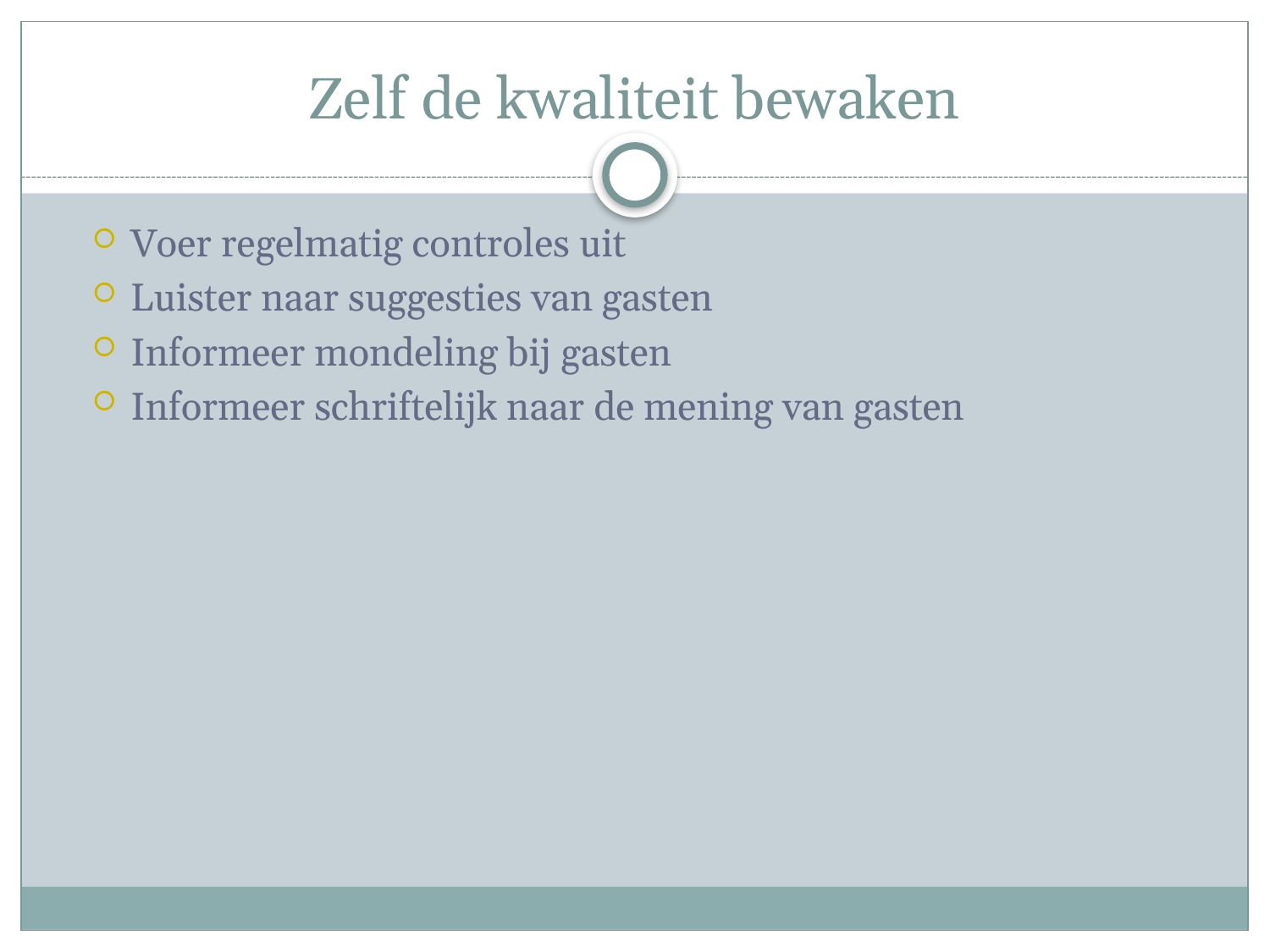

# Zelf de kwaliteit bewaken
Voer regelmatig controles uit
Luister naar suggesties van gasten
Informeer mondeling bij gasten
Informeer schriftelijk naar de mening van gasten